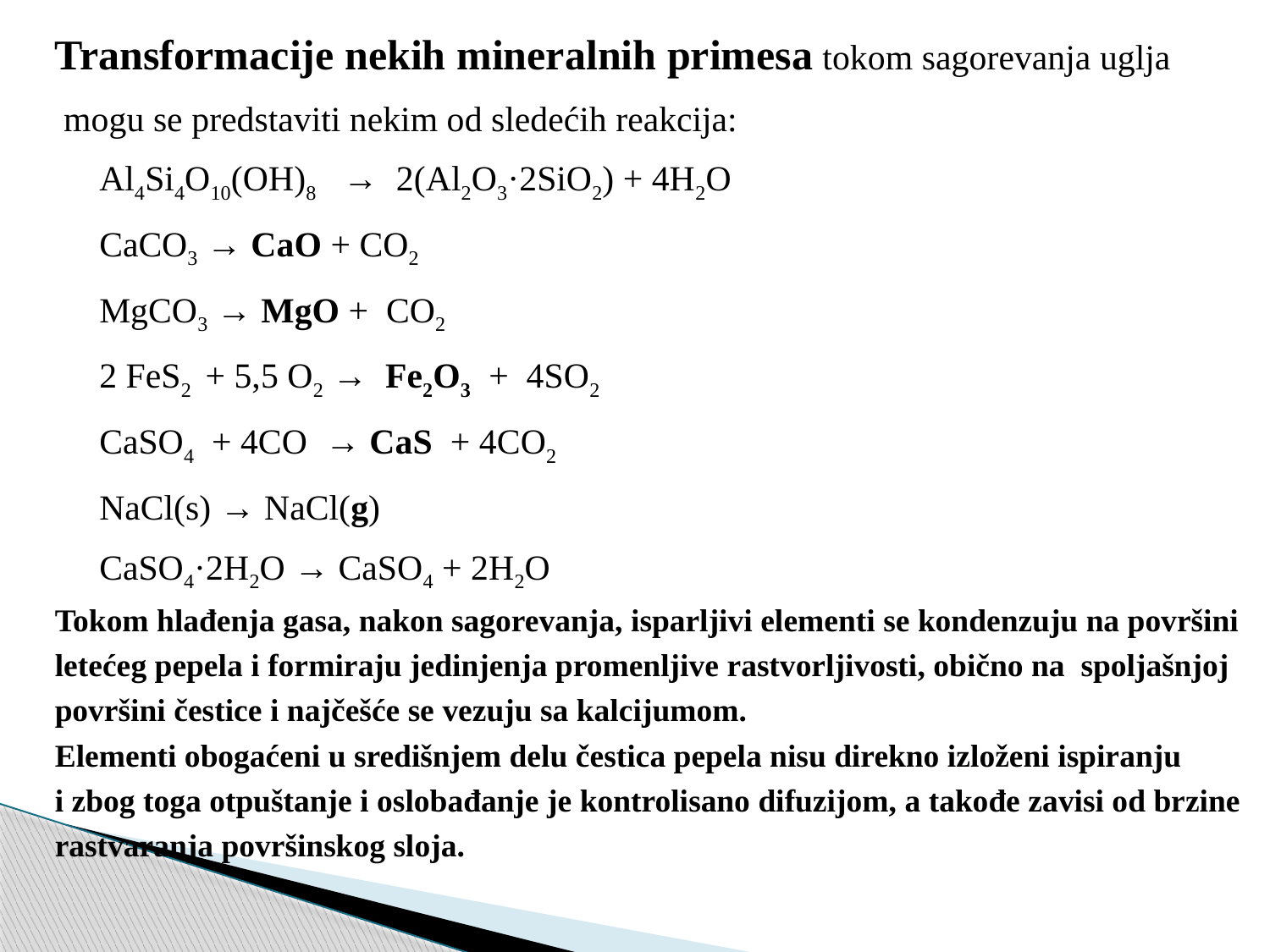

Transformacije nekih mineralnih primesa tokom sagorevanja uglja
 mogu se predstaviti nekim od sledećih reakcija:
     Al4Si4O10(OH)8   →  2(Al2O3·2SiO2) + 4H2O
     CaCO3 → CaO + CO2
     MgCO3 → MgO +  CO2
     2 FeS2  + 5,5 O2 →  Fe2O3  +  4SO2
     CaSO4  + 4CO  → CaS  + 4CO2
     NaCl(s) → NaCl(g)
     CaSO4·2H2O → CaSO4 + 2H2O
Tokom hlađenja gasa, nakon sagorevanja, isparljivi elementi se kondenzuju na površini
letećeg pepela i formiraju jedinjenja promenljive rastvorljivosti, obično na  spoljašnjoj
površini čestice i najčešće se vezuju sa kalcijumom.
Elementi obogaćeni u središnjem delu čestica pepela nisu direkno izloženi ispiranju
i zbog toga otpuštanje i oslobađanje je kontrolisano difuzijom, a takođe zavisi od brzine
rastvaranja površinskog sloja.